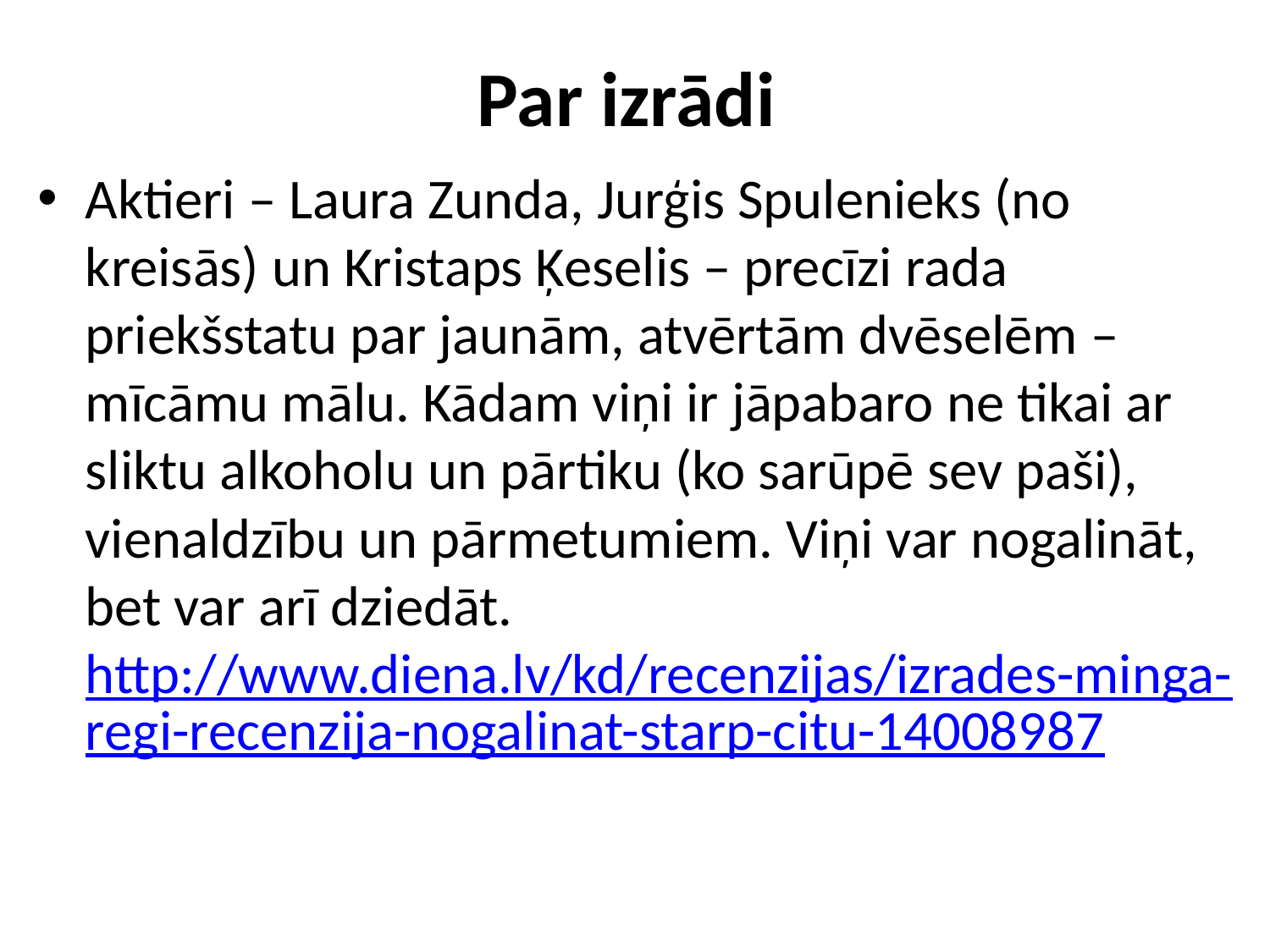

# Par izrādi
Aktieri – Laura Zunda, Jurģis Spulenieks (no kreisās) un Kristaps Ķeselis – precīzi rada priekšstatu par jaunām, atvērtām dvēselēm – mīcāmu mālu. Kādam viņi ir jāpabaro ne tikai ar sliktu alkoholu un pārtiku (ko sarūpē sev paši), vienaldzību un pārmetumiem. Viņi var nogalināt, bet var arī dziedāt. http://www.diena.lv/kd/recenzijas/izrades-minga-regi-recenzija-nogalinat-starp-citu-14008987